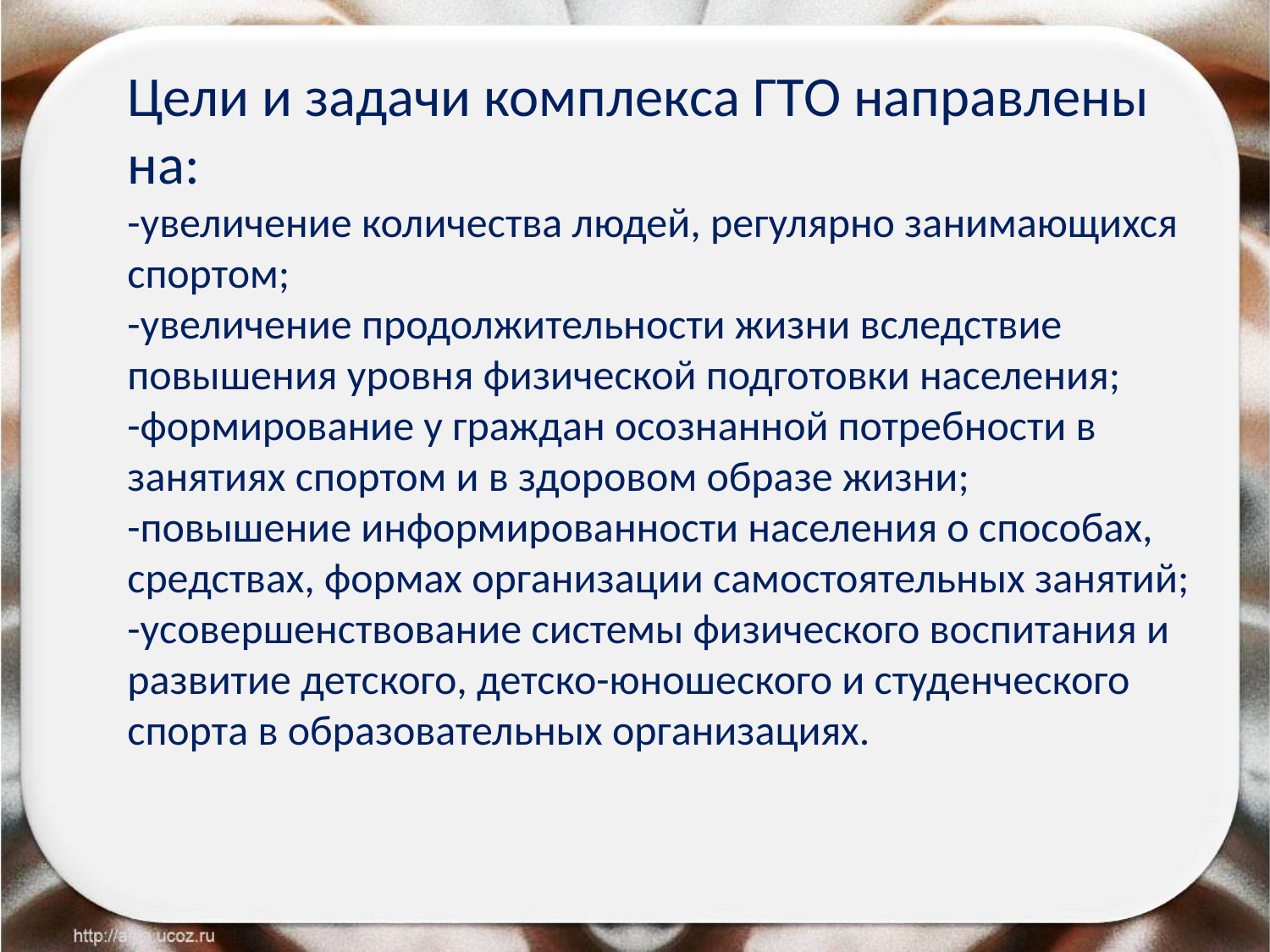

#
Цели и задачи комплекса ГТО направлены на:
-увеличение количества людей, регулярно занимающихся спортом;
-увеличение продолжительности жизни вследствие повышения уровня физической подготовки населения;
-формирование у граждан осознанной потребности в занятиях спортом и в здоровом образе жизни;
-повышение информированности населения о способах, средствах, формах организации самостоятельных занятий;
-усовершенствование системы физического воспитания и развитие детского, детско-юношеского и студенческого спорта в образовательных организациях.